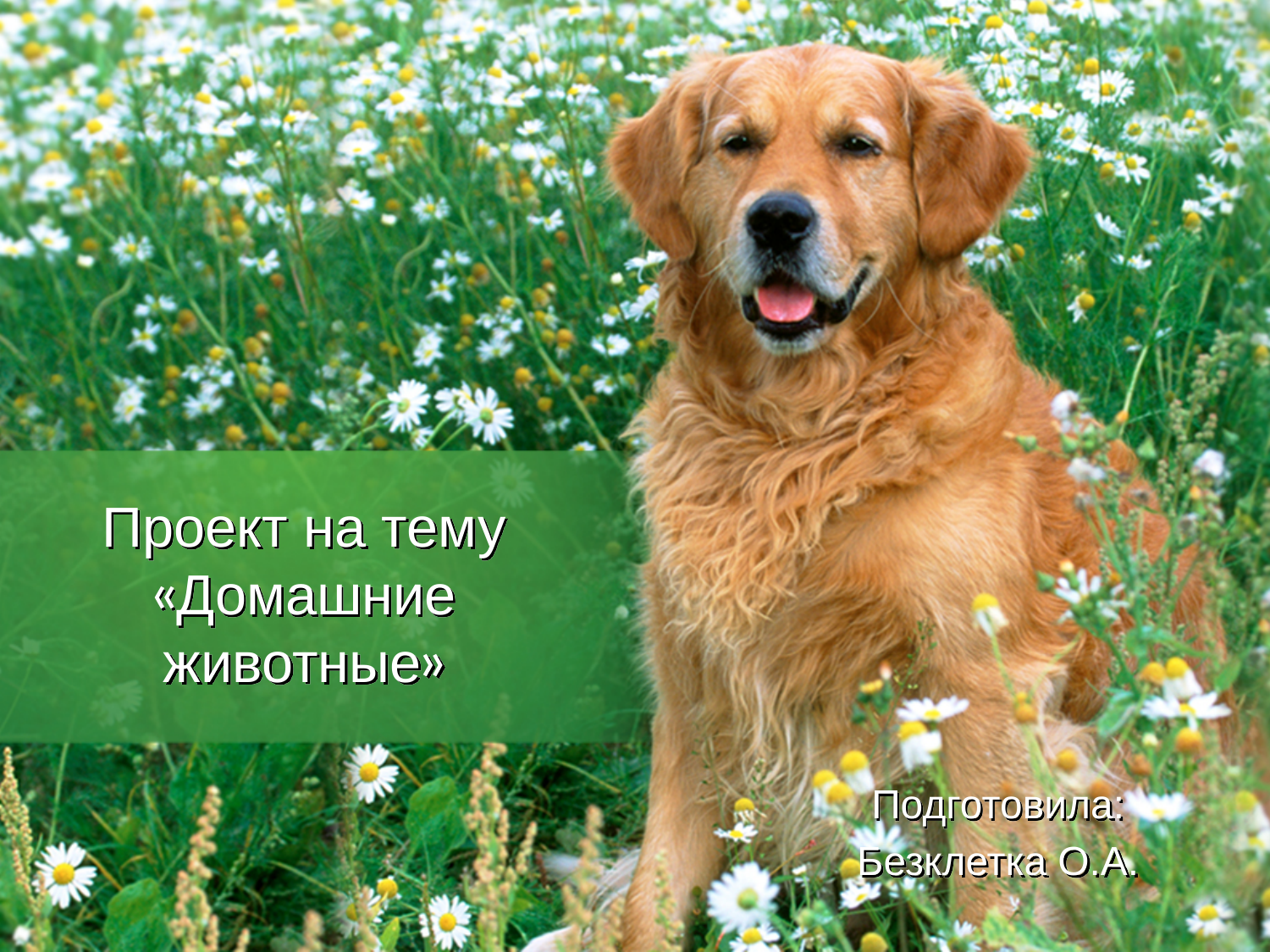

# Проект на тему «Домашние животные»
Подготовила:
Безклетка О.А.